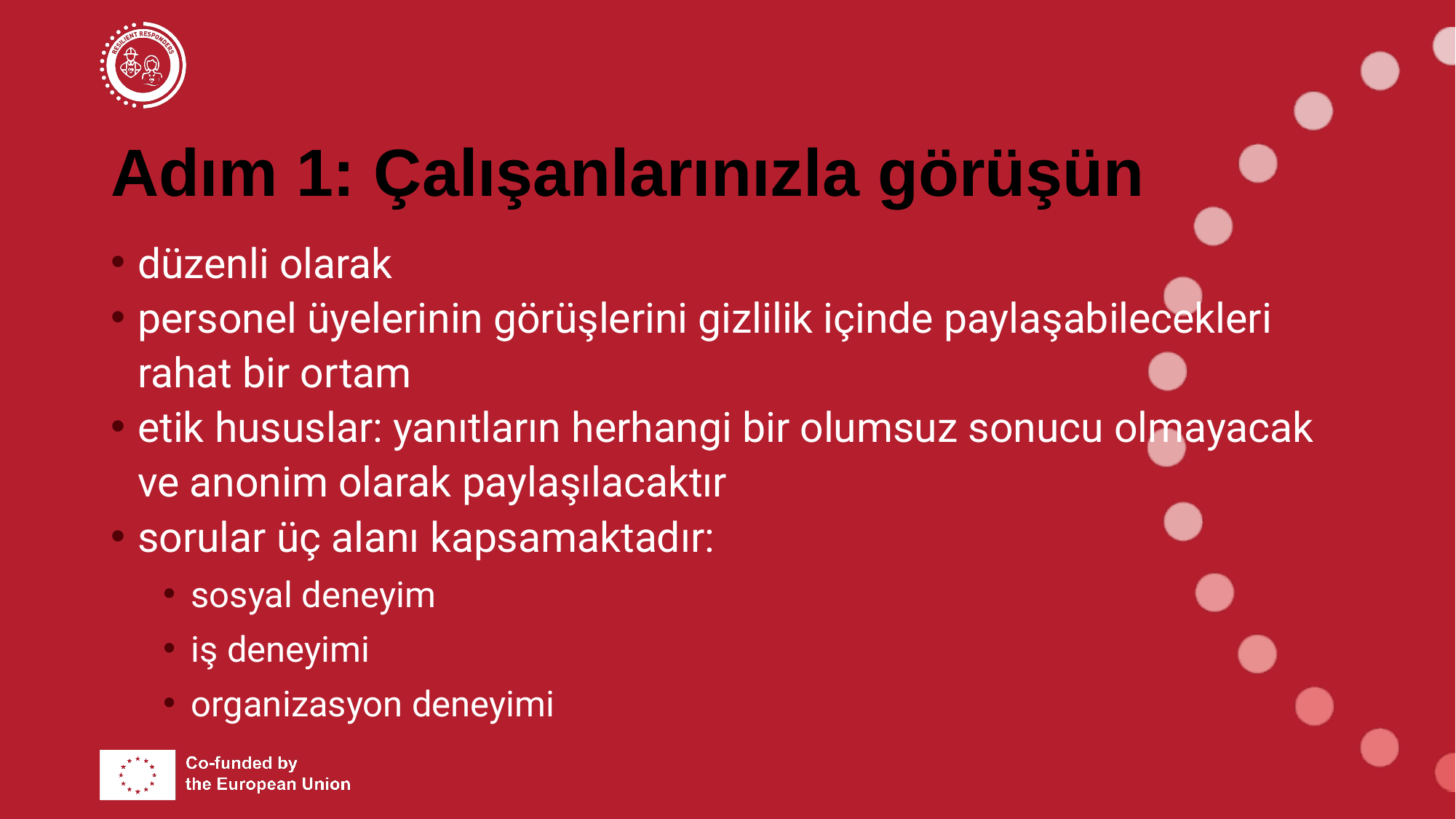

# Adım 1: Çalışanlarınızla görüşün
düzenli olarak
personel üyelerinin görüşlerini gizlilik içinde paylaşabilecekleri rahat bir ortam
etik hususlar: yanıtların herhangi bir olumsuz sonucu olmayacak ve anonim olarak paylaşılacaktır
sorular üç alanı kapsamaktadır:
sosyal deneyim
iş deneyimi
organizasyon deneyimi